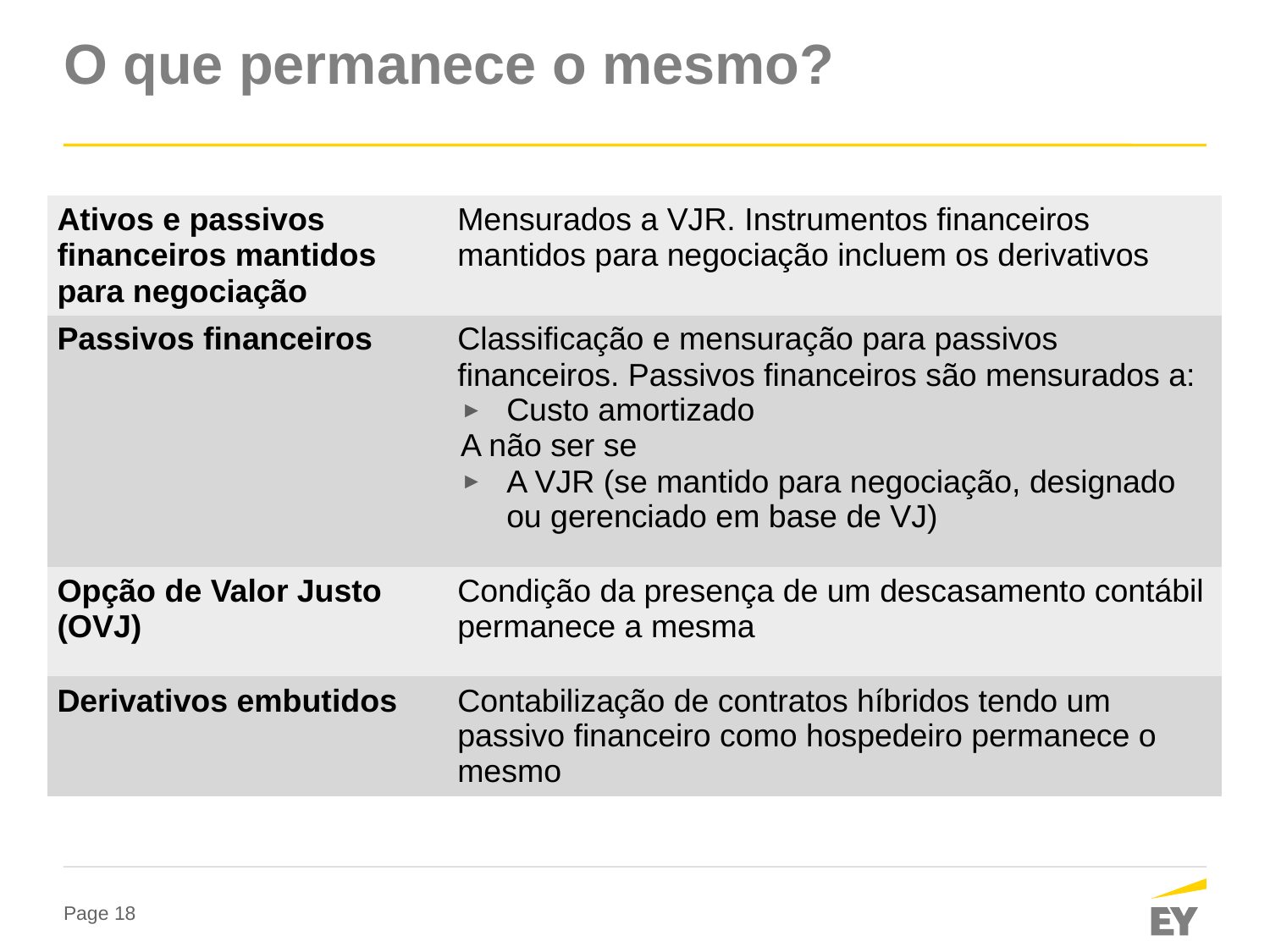

# O que permanece o mesmo?
| Ativos e passivos financeiros mantidos para negociação | Mensurados a VJR. Instrumentos financeiros mantidos para negociação incluem os derivativos |
| --- | --- |
| Passivos financeiros | Classificação e mensuração para passivos financeiros. Passivos financeiros são mensurados a: Custo amortizado A não ser se A VJR (se mantido para negociação, designado ou gerenciado em base de VJ) |
| Opção de Valor Justo (OVJ) | Condição da presença de um descasamento contábil permanece a mesma |
| Derivativos embutidos | Contabilização de contratos híbridos tendo um passivo financeiro como hospedeiro permanece o mesmo |